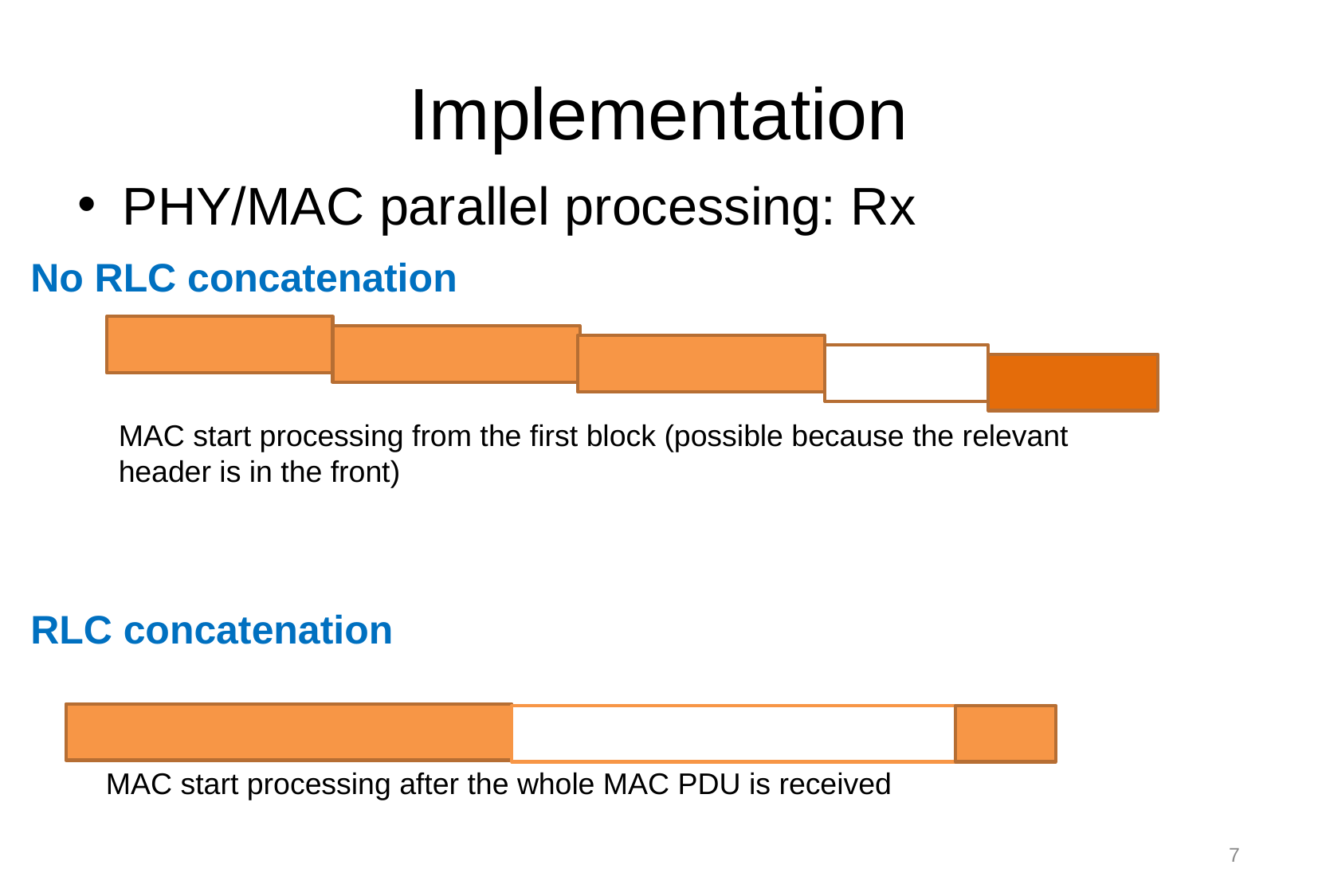

# Implementation
PHY/MAC parallel processing: Rx
No RLC concatenation

MAC start processing from the first block (possible because the relevant header is in the front)
RLC concatenation

MAC start processing after the whole MAC PDU is received
7